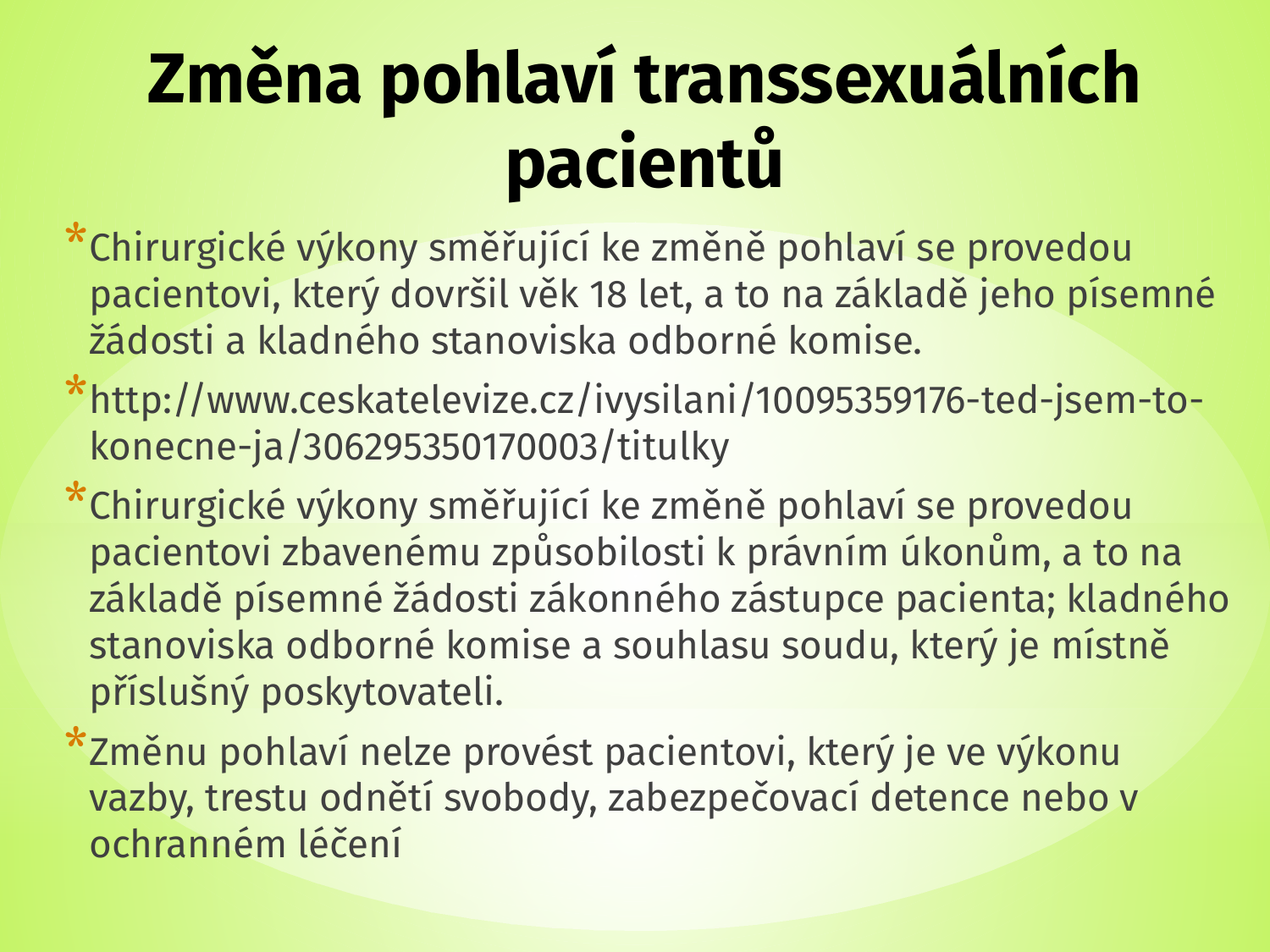

# Změna pohlaví transsexuálních pacientů
Chirurgické výkony směřující ke změně pohlaví se provedou pacientovi, který dovršil věk 18 let, a to na základě jeho písemné žádosti a kladného stanoviska odborné komise.
http://www.ceskatelevize.cz/ivysilani/10095359176-ted-jsem-to-konecne-ja/306295350170003/titulky
Chirurgické výkony směřující ke změně pohlaví se provedou pacientovi zbavenému způsobilosti k právním úkonům, a to na základě písemné žádosti zákonného zástupce pacienta; kladného stanoviska odborné komise a souhlasu soudu, který je místně příslušný poskytovateli.
Změnu pohlaví nelze provést pacientovi, který je ve výkonu vazby, trestu odnětí svobody, zabezpečovací detence nebo v ochranném léčení